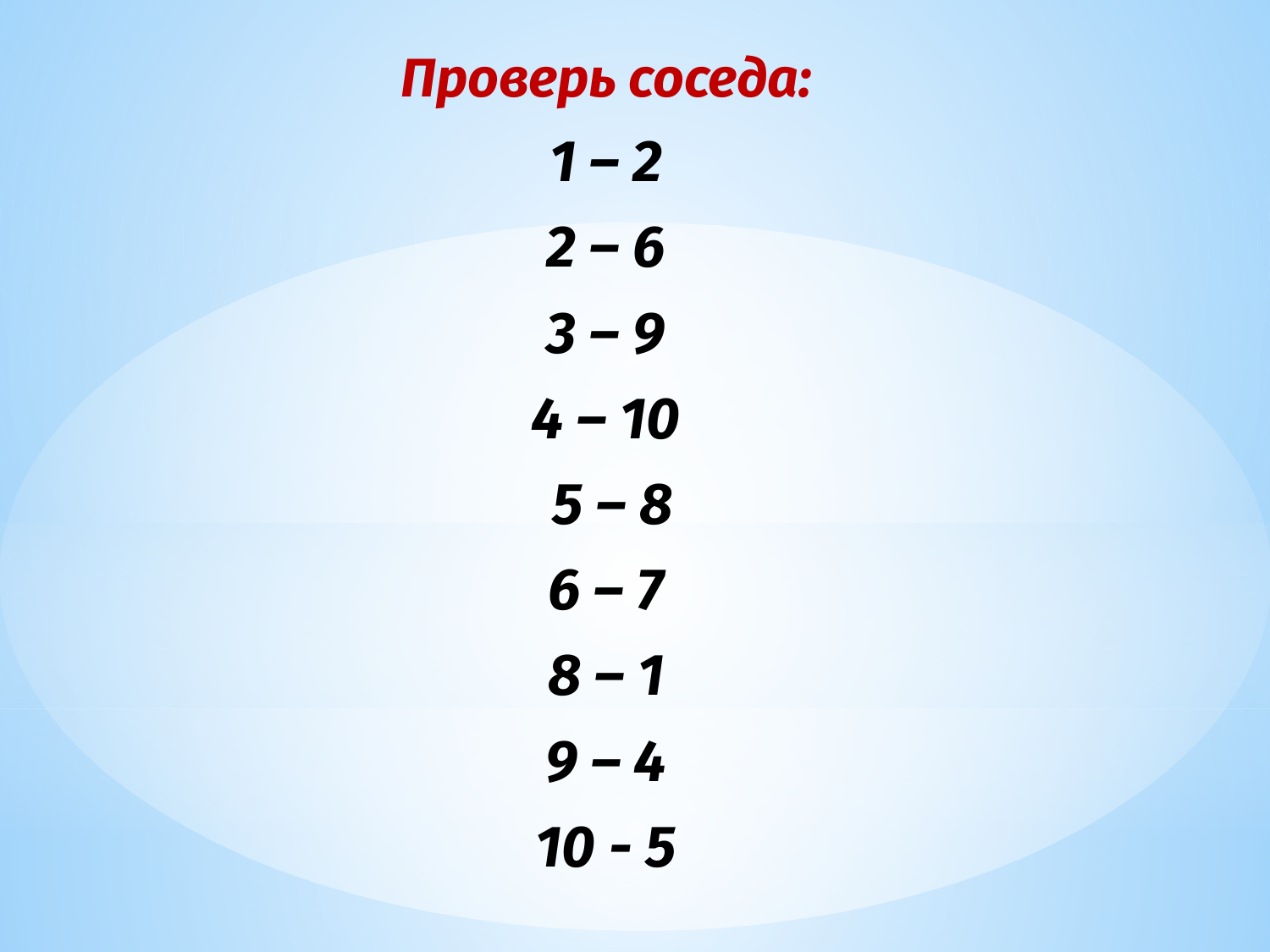

Проверь соседа:
1 – 2
2 – 6
3 – 9
4 – 10
 5 – 8
6 – 7
8 – 1
9 – 4
10 - 5
#